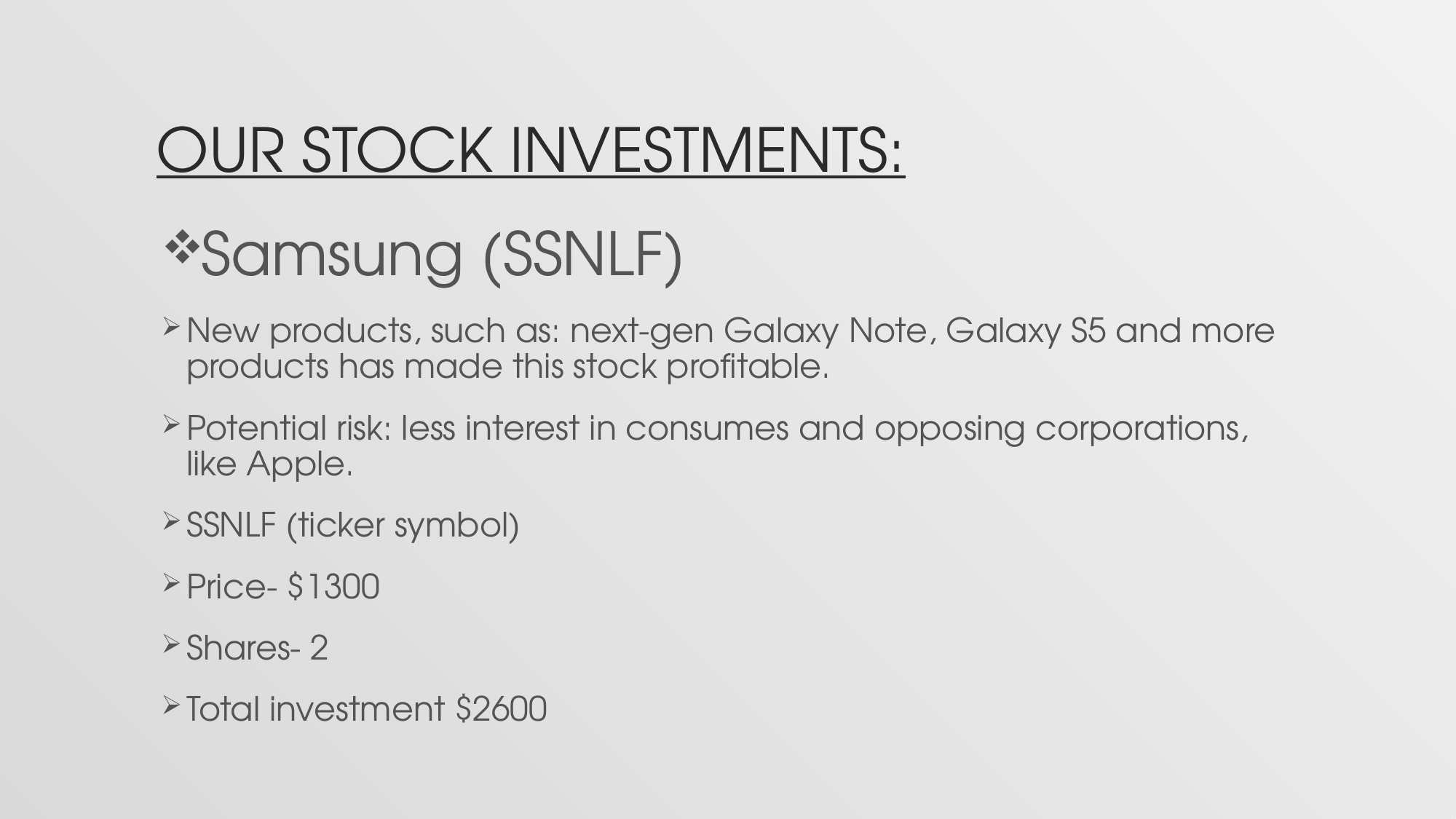

# Our Stock investments:
Samsung (SSNLF)
New products, such as: next-gen Galaxy Note, Galaxy S5 and more products has made this stock profitable.
Potential risk: less interest in consumes and opposing corporations, like Apple.
SSNLF (ticker symbol)
Price- $1300
Shares- 2
Total investment $2600